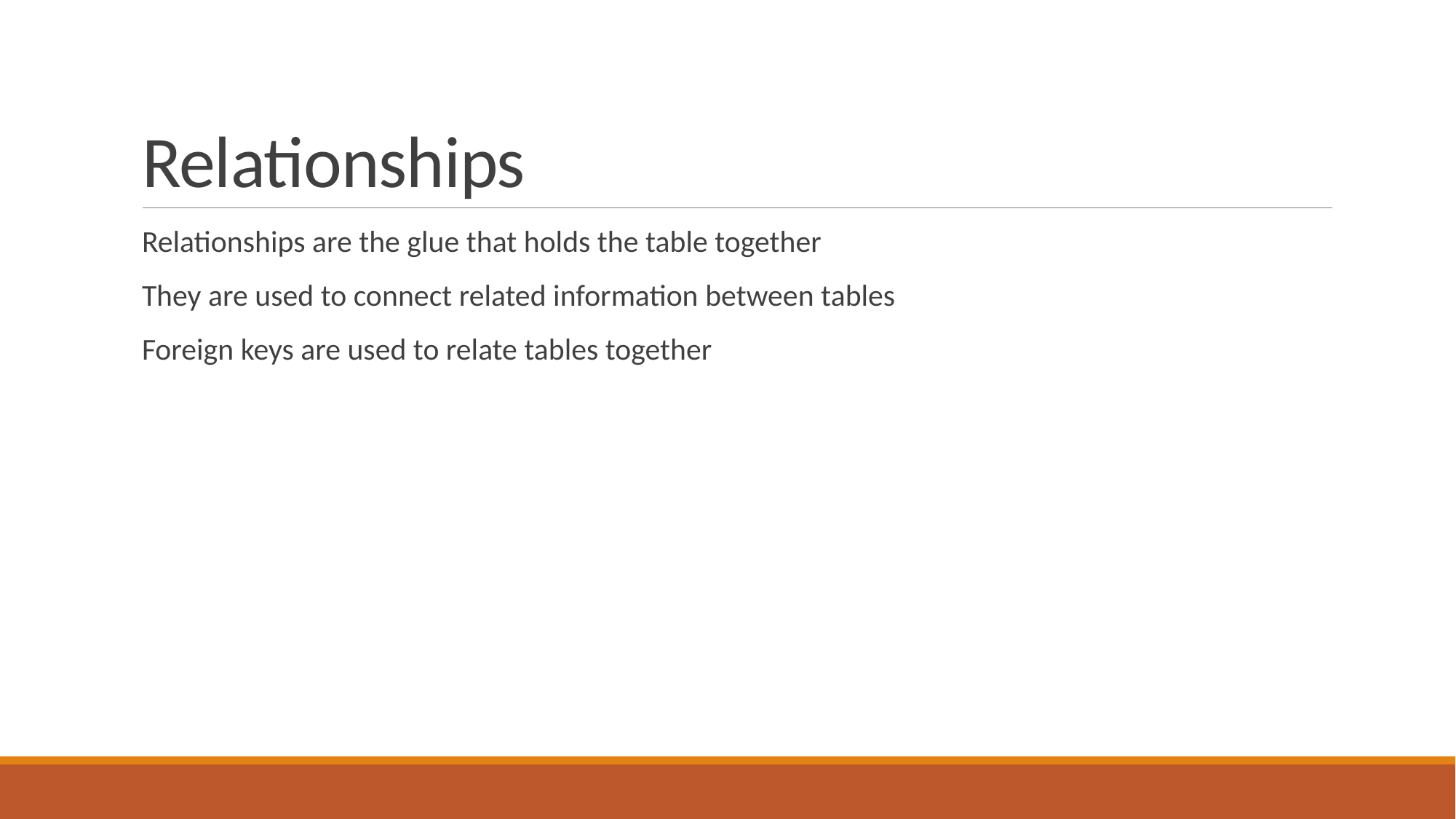

# Relationships
Relationships are the glue that holds the table together
They are used to connect related information between tables
Foreign keys are used to relate tables together